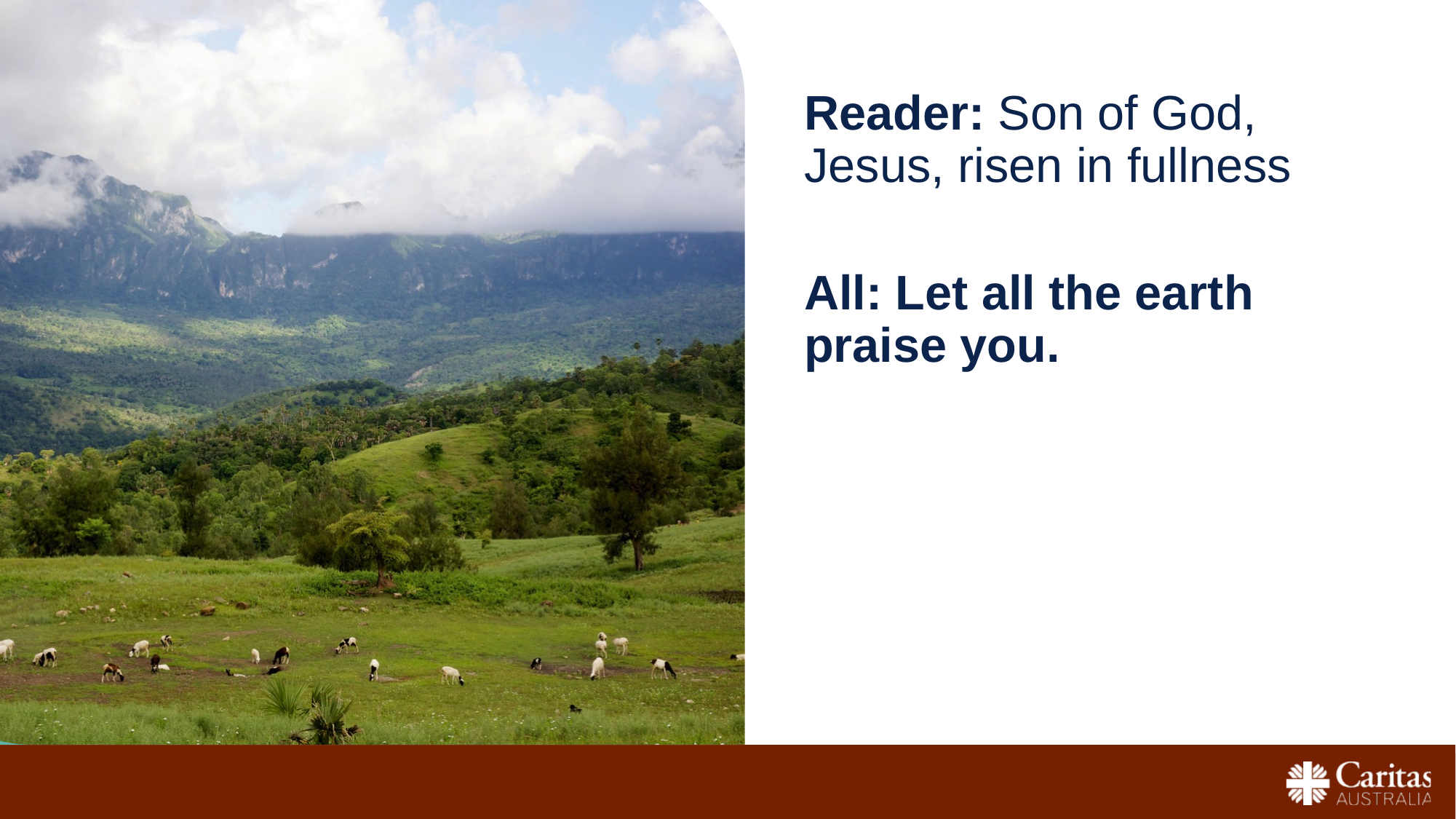

Reader: Son of God, Jesus, risen in fullness

All: Let all the earth praise you.